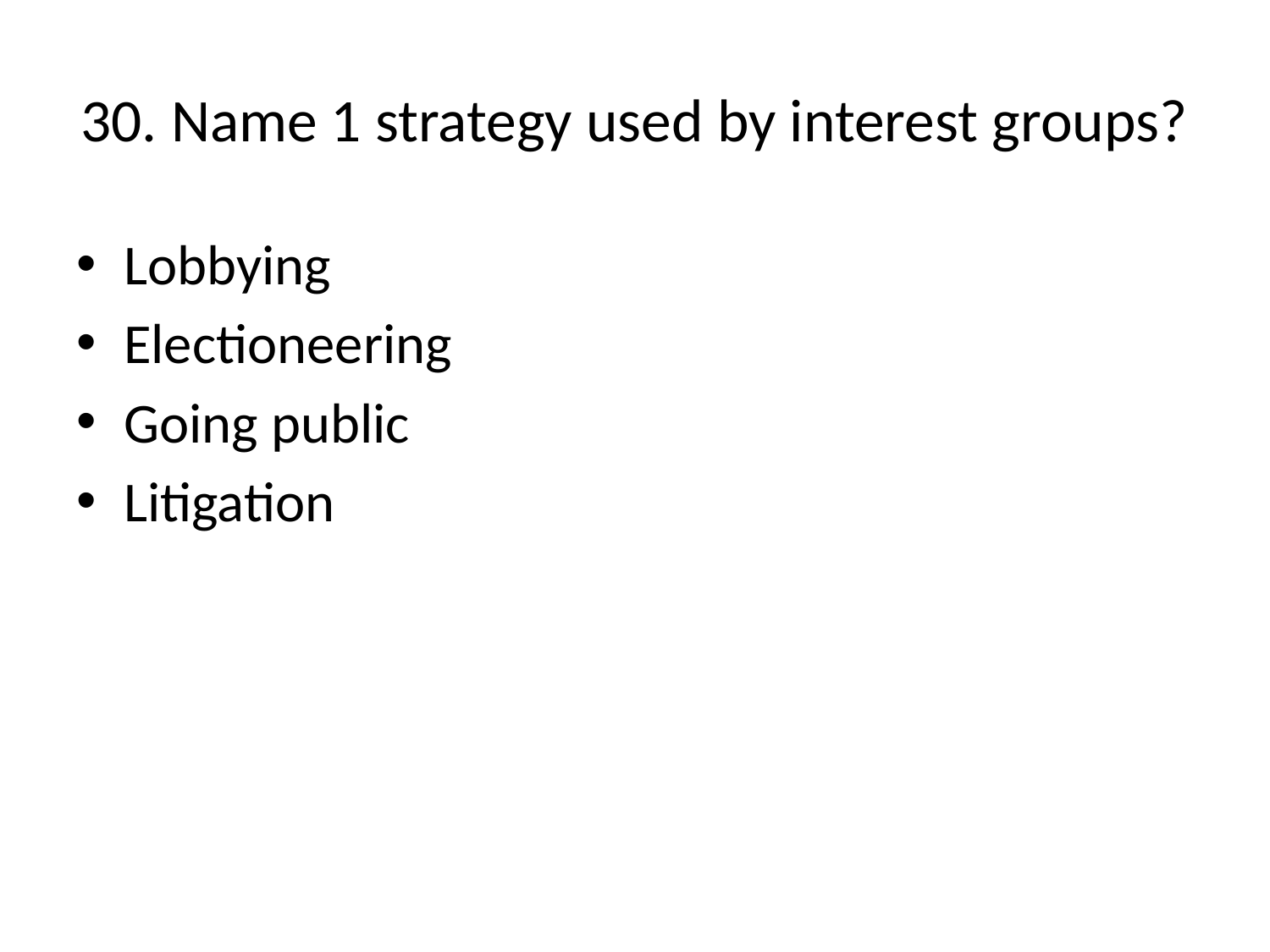

# 30. Name 1 strategy used by interest groups?
Lobbying
Electioneering
Going public
Litigation